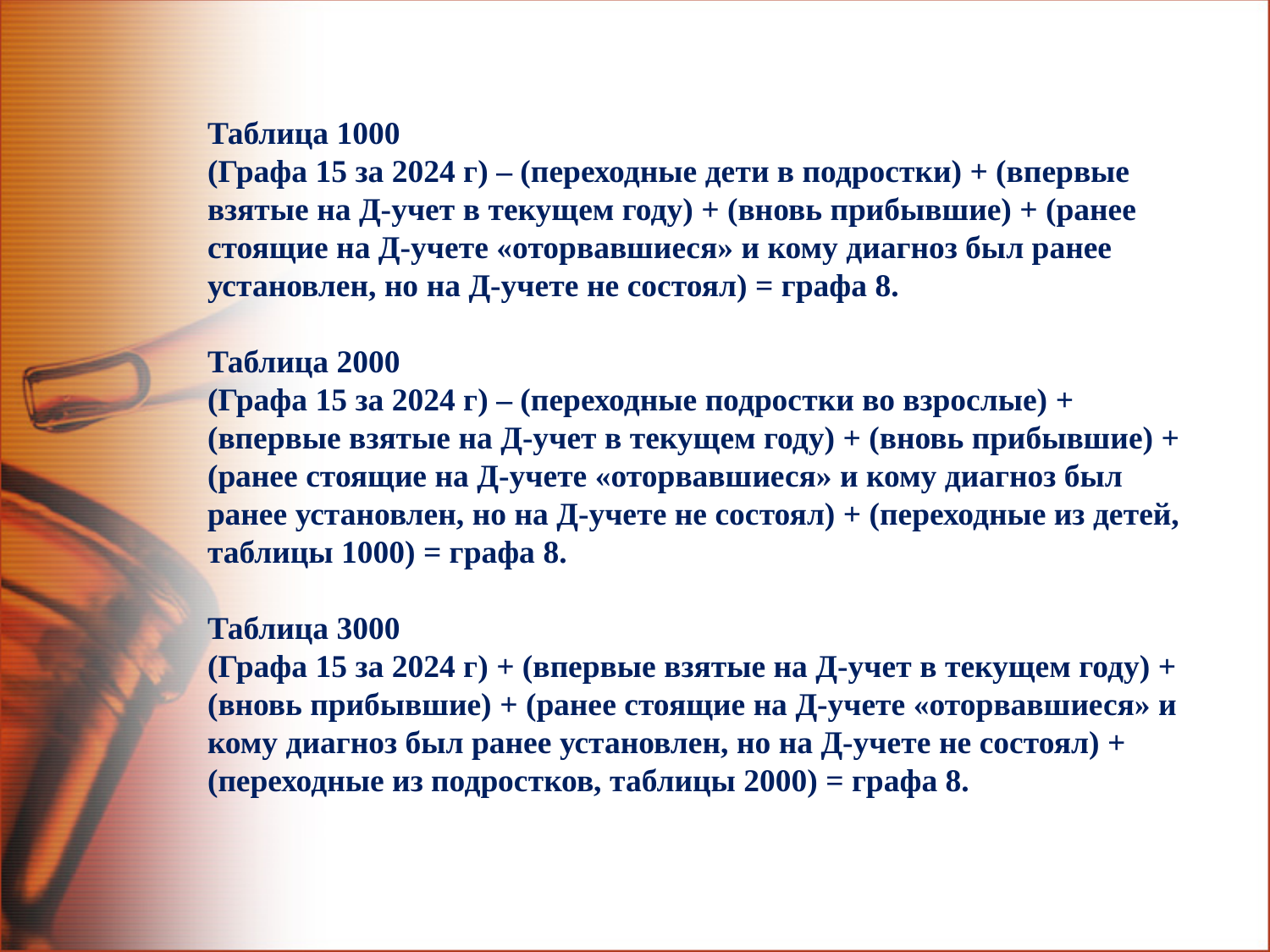

Таблица 1000
(Графа 15 за 2024 г) – (переходные дети в подростки) + (впервые взятые на Д-учет в текущем году) + (вновь прибывшие) + (ранее стоящие на Д-учете «оторвавшиеся» и кому диагноз был ранее установлен, но на Д-учете не состоял) = графа 8.

Таблица 2000
(Графа 15 за 2024 г) – (переходные подростки во взрослые) + (впервые взятые на Д-учет в текущем году) + (вновь прибывшие) + (ранее стоящие на Д-учете «оторвавшиеся» и кому диагноз был ранее установлен, но на Д-учете не состоял) + (переходные из детей, таблицы 1000) = графа 8.

Таблица 3000
(Графа 15 за 2024 г) + (впервые взятые на Д-учет в текущем году) + (вновь прибывшие) + (ранее стоящие на Д-учете «оторвавшиеся» и кому диагноз был ранее установлен, но на Д-учете не состоял) + (переходные из подростков, таблицы 2000) = графа 8.